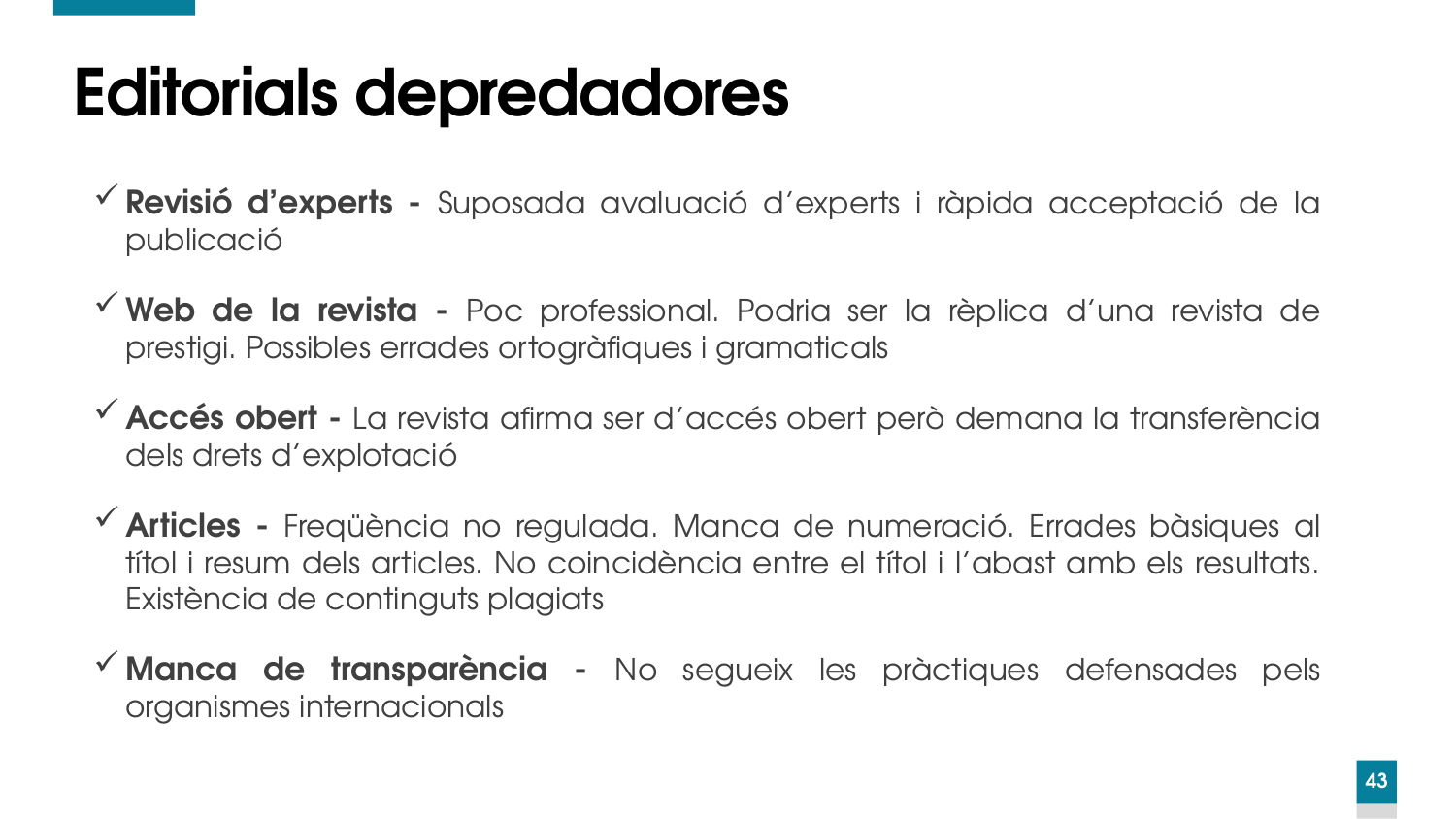

# Editorials depredadores
Revisió d’experts - Suposada avaluació d’experts i ràpida acceptació de la publicació
Web de la revista - Poc professional. Podria ser la rèplica d’una revista de prestigi. Possibles errades ortogràfiques i gramaticals
Accés obert - La revista afirma ser d’accés obert però demana la transferència dels drets d’explotació
Articles - Freqüència no regulada. Manca de numeració. Errades bàsiques al títol i resum dels articles. No coincidència entre el títol i l’abast amb els resultats. Existència de continguts plagiats
Manca de transparència - No segueix les pràctiques defensades pels organismes internacionals